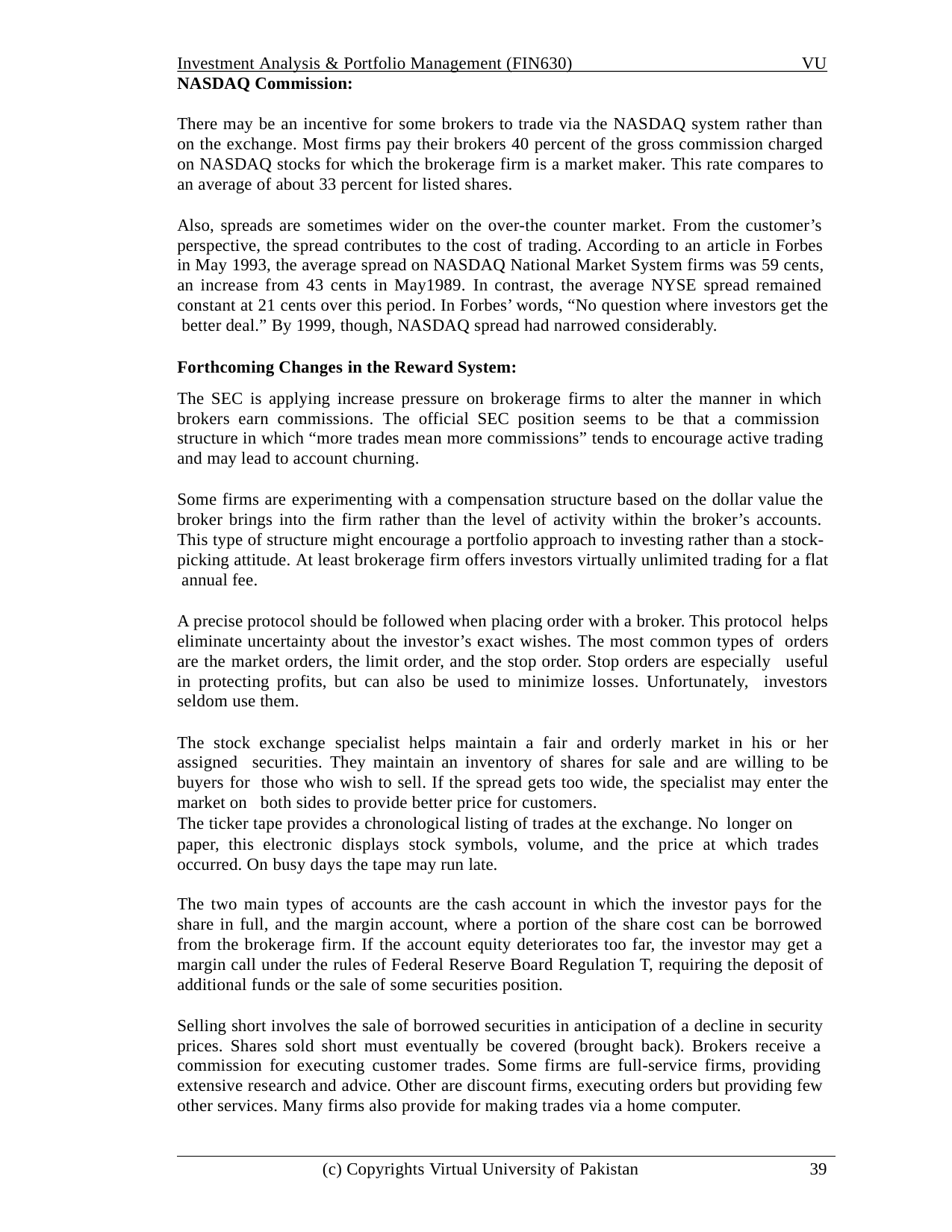

Investment Analysis & Portfolio Management (FIN630)
VU
NASDAQ Commission:

There may be an incentive for some brokers to trade via the NASDAQ system rather than  on the exchange. Most firms pay their brokers 40 percent of the gross commission charged  on NASDAQ stocks for which the brokerage firm is a market maker. This rate compares to  an average of about 33 percent for listed shares.

Also, spreads are sometimes wider on the over-the counter market. From the customer’s  perspective, the spread contributes to the cost of trading. According to an article in Forbes  in May 1993, the average spread on NASDAQ National Market System firms was 59 cents,  an increase from 43 cents in May1989. In contrast, the average NYSE spread remained  constant at 21 cents over this period. In Forbes’ words, “No question where investors get the  better deal.” By 1999, though, NASDAQ spread had narrowed considerably.

Forthcoming Changes in the Reward System:
The SEC is applying increase pressure on brokerage firms to alter the manner in which  brokers earn commissions. The official SEC position seems to be that a commission  structure in which “more trades mean more commissions” tends to encourage active trading  and may lead to account churning.

Some firms are experimenting with a compensation structure based on the dollar value the  broker brings into the firm rather than the level of activity within the broker’s accounts.  This type of structure might encourage a portfolio approach to investing rather than a stock-  picking attitude. At least brokerage firm offers investors virtually unlimited trading for a flat  annual fee.

A precise protocol should be followed when placing order with a broker. This protocol  helps eliminate uncertainty about the investor’s exact wishes. The most common types of  orders are the market orders, the limit order, and the stop order. Stop orders are especially  useful in protecting profits, but can also be used to minimize losses. Unfortunately,  investors seldom use them.

The stock exchange specialist helps maintain a fair and orderly market in his or her assigned  securities. They maintain an inventory of shares for sale and are willing to be buyers for  those who wish to sell. If the spread gets too wide, the specialist may enter the market on  both sides to provide better price for customers.
The ticker tape provides a chronological listing of trades at the exchange. No longer on
paper, this electronic displays stock symbols, volume, and the price at which trades  occurred. On busy days the tape may run late.

The two main types of accounts are the cash account in which the investor pays for the  share in full, and the margin account, where a portion of the share cost can be borrowed  from the brokerage firm. If the account equity deteriorates too far, the investor may get a  margin call under the rules of Federal Reserve Board Regulation T, requiring the deposit of  additional funds or the sale of some securities position.

Selling short involves the sale of borrowed securities in anticipation of a decline in security  prices. Shares sold short must eventually be covered (brought back). Brokers receive a  commission for executing customer trades. Some firms are full-service firms, providing  extensive research and advice. Other are discount firms, executing orders but providing few  other services. Many firms also provide for making trades via a home computer.

(c) Copyrights Virtual University of Pakistan
39